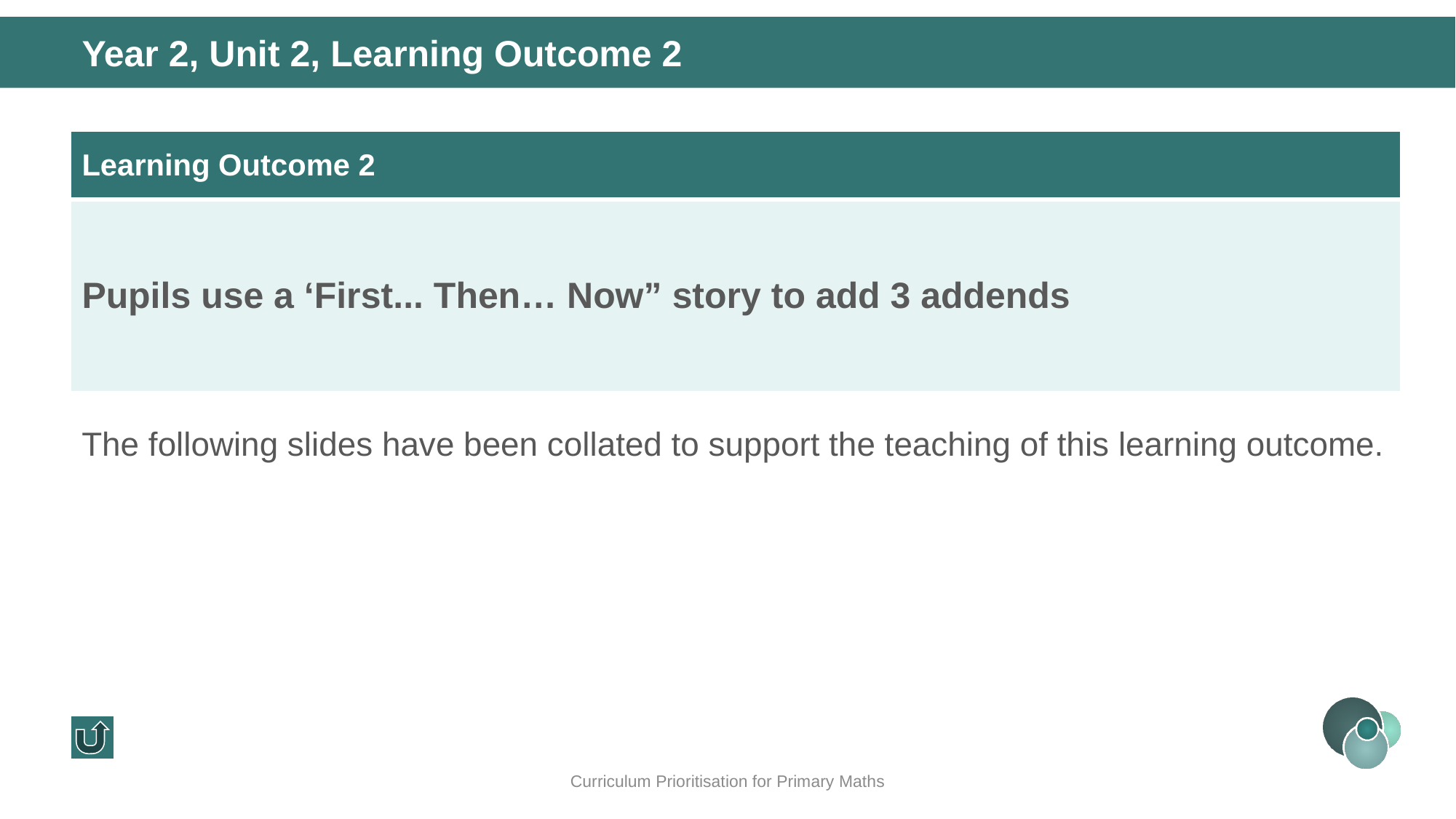

Year 2, Unit 2, Learning Outcome 2
| Learning Outcome 2 |
| --- |
| Pupils use a ‘First... Then… Now” story to add 3 addends |
The following slides have been collated to support the teaching of this learning outcome.

Curriculum Prioritisation for Primary Maths